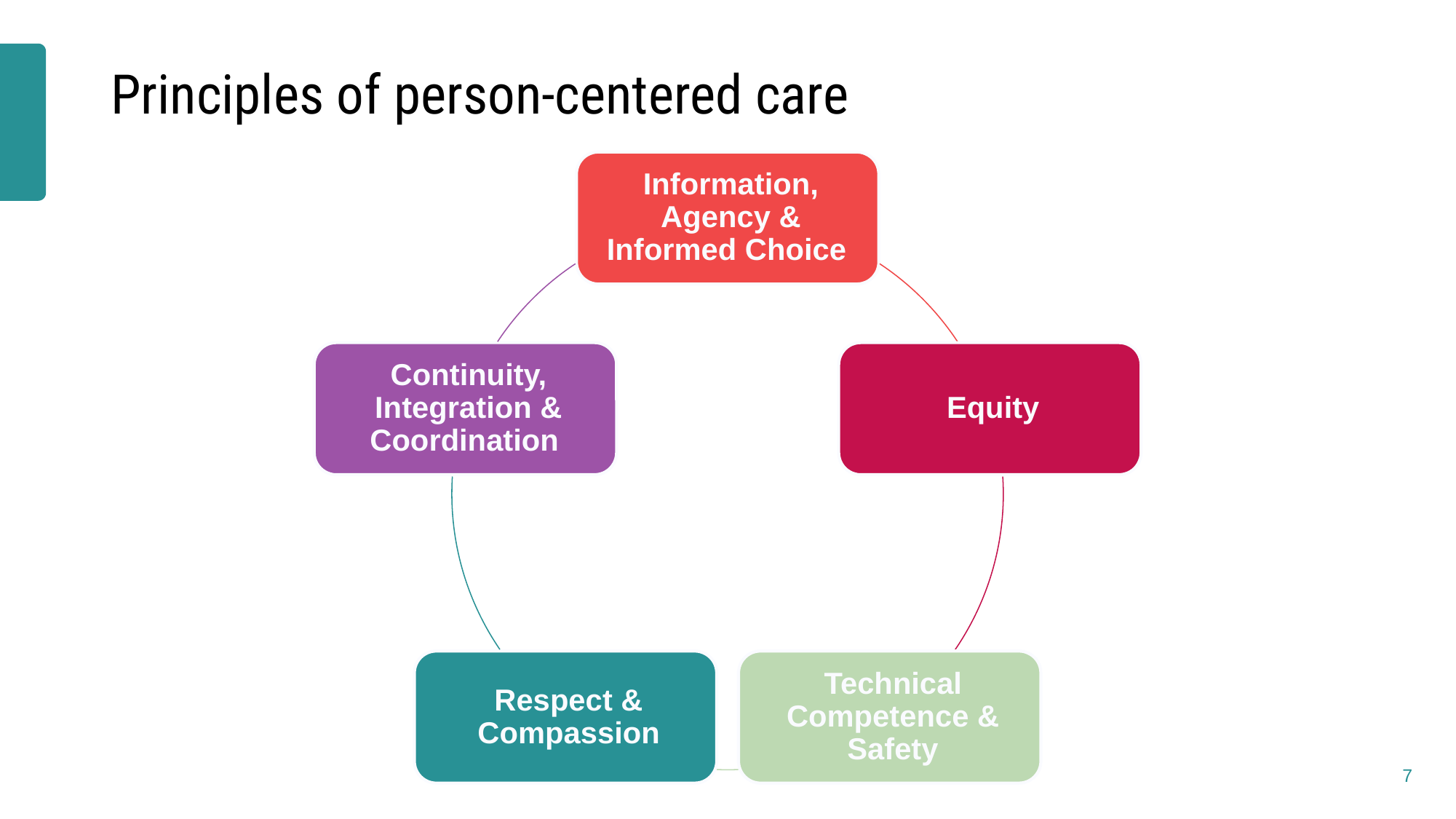

# Principles of person-centered care
Information, Agency & Informed Choice
Equity
Technical Competence & Safety
Respect & Compassion
Continuity, Integration & Coordination
7